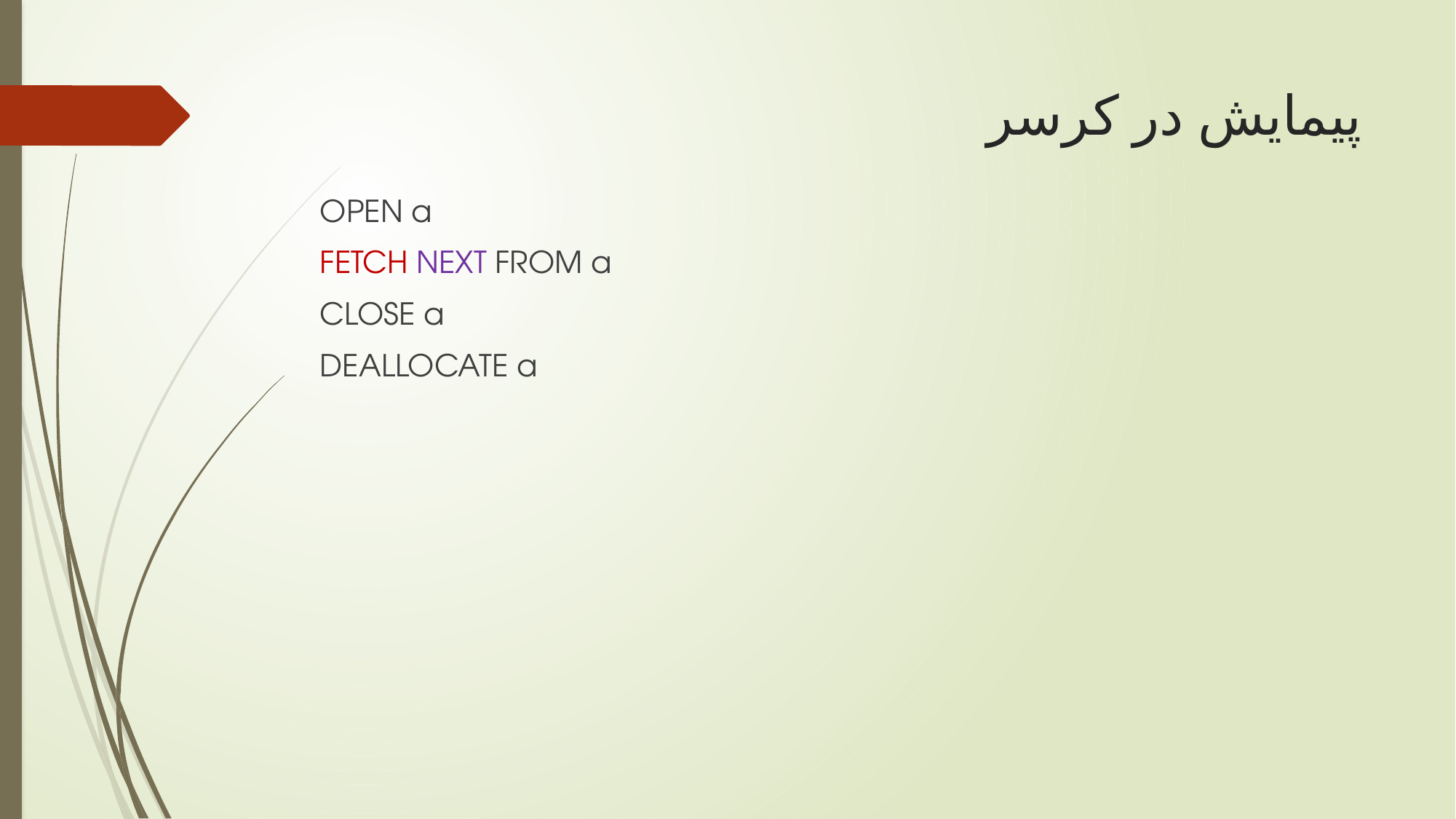

# پیمایش در کرسر
OPEN a
FETCH NEXT FROM a
CLOSE a
DEALLOCATE a